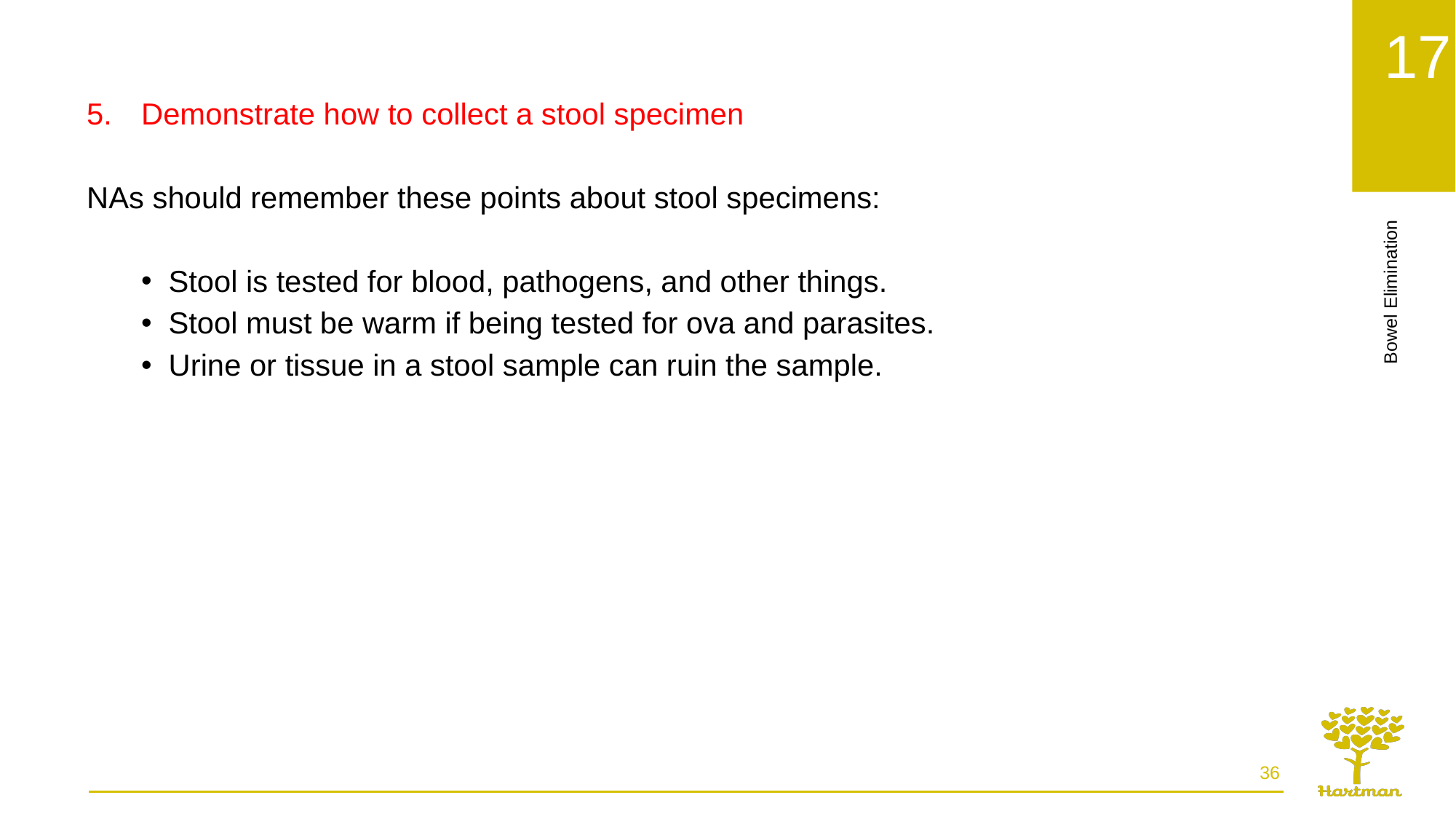

Demonstrate how to collect a stool specimen

NAs should remember these points about stool specimens:

Stool is tested for blood, pathogens, and other things.
Stool must be warm if being tested for ova and parasites.
Urine or tissue in a stool sample can ruin the sample.
36